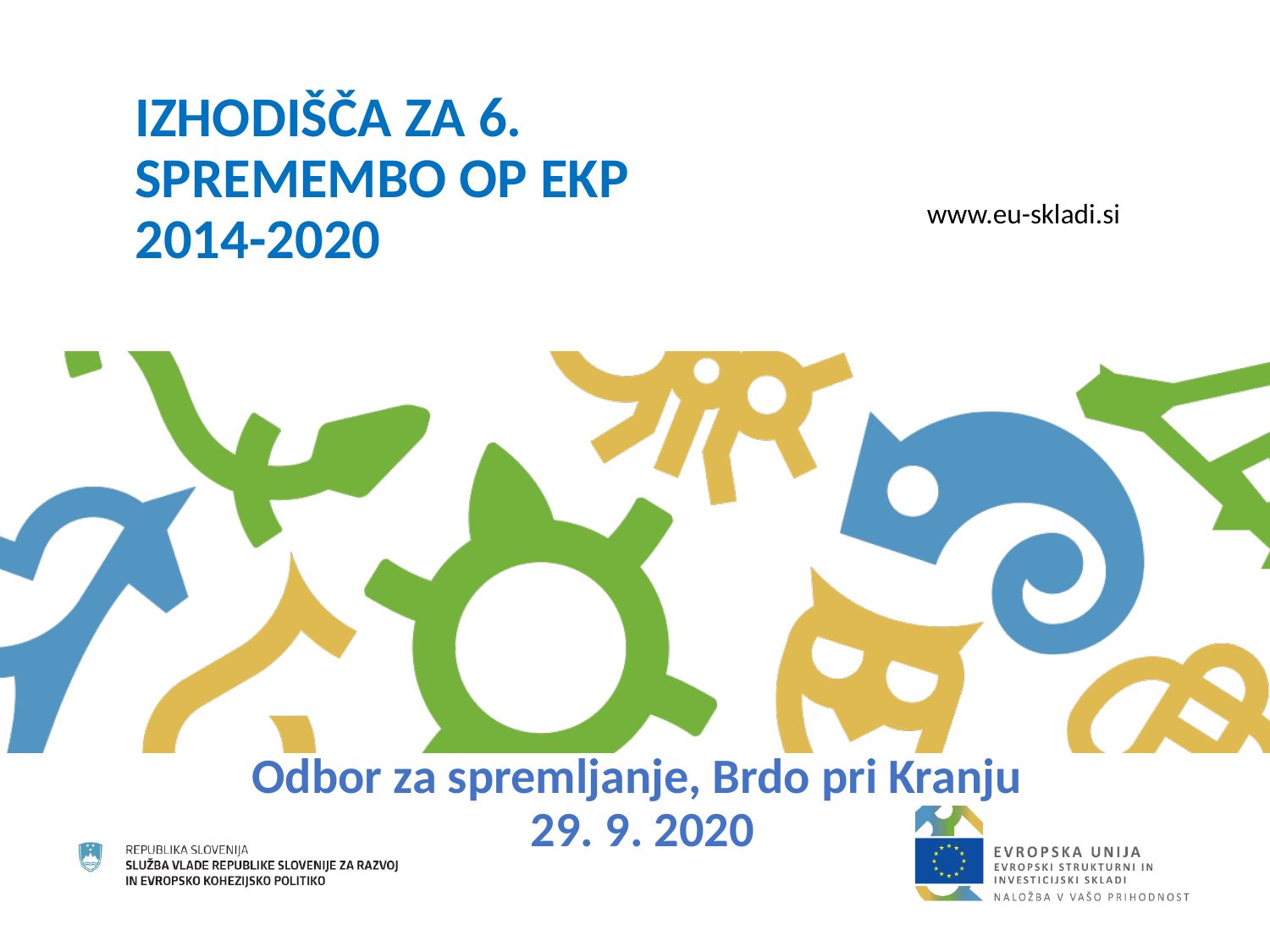

# IZHODIŠČA ZA 6. SPREMEMBO OP EKP 2014-2020
Odbor za spremljanje, Brdo pri Kranju
29. 9. 2020